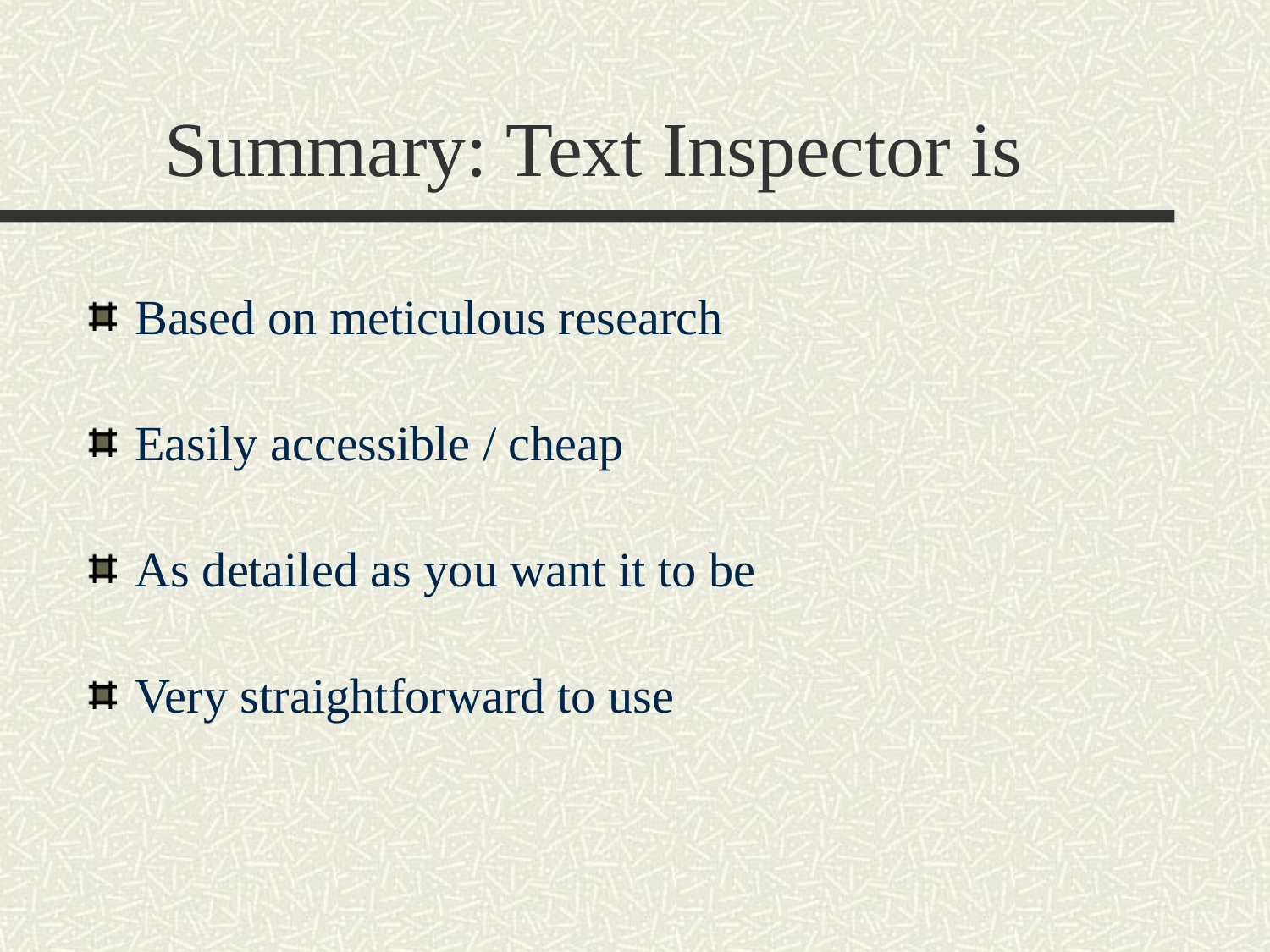

# Summary: Text Inspector is
Based on meticulous research

Easily accessible / cheap

As detailed as you want it to be

Very straightforward to use